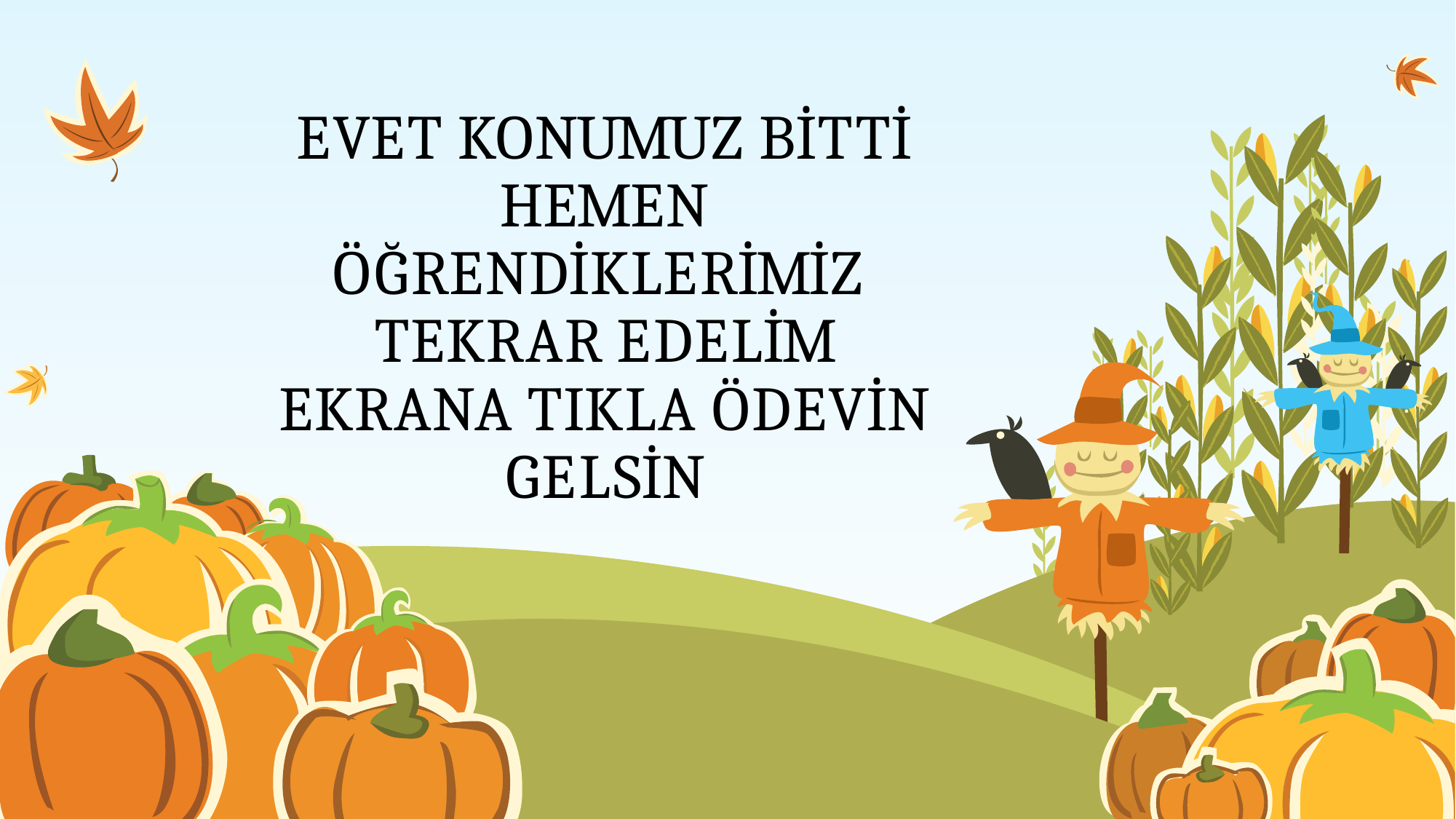

# EVET KONUMUZ BİTTİ HEMEN ÖĞRENDİKLERİMİZ TEKRAR EDELİM EKRANA TIKLA ÖDEVİN GELSİN